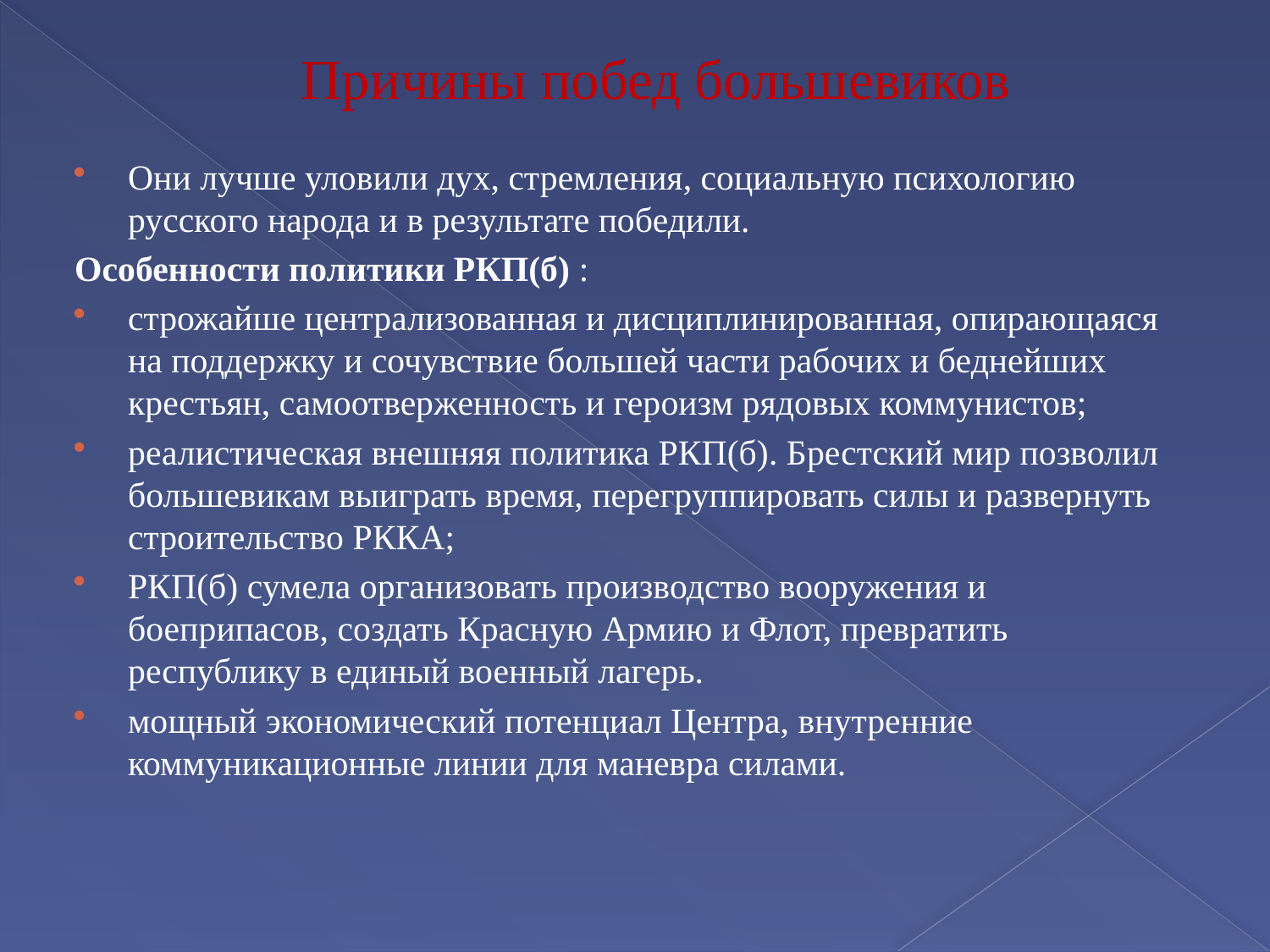

# Причины побед большевиков
Они лучше уловили дух, стремления, социальную психологию русского народа и в результате победили.
Особенности политики РКП(б) :
строжайше централизованная и дисциплинированная, опирающаяся на поддержку и сочувствие большей части рабочих и беднейших крестьян, самоотверженность и героизм рядовых коммунистов;
реалистическая внешняя политика РКП(б). Брестский мир позволил большевикам выиграть время, перегруппировать силы и развернуть строительство РККА;
РКП(б) сумела организовать производство вооружения и боеприпасов, создать Красную Армию и Флот, превратить республику в единый военный лагерь.
мощный экономический потенциал Центра, внутренние коммуникационные линии для маневра силами.